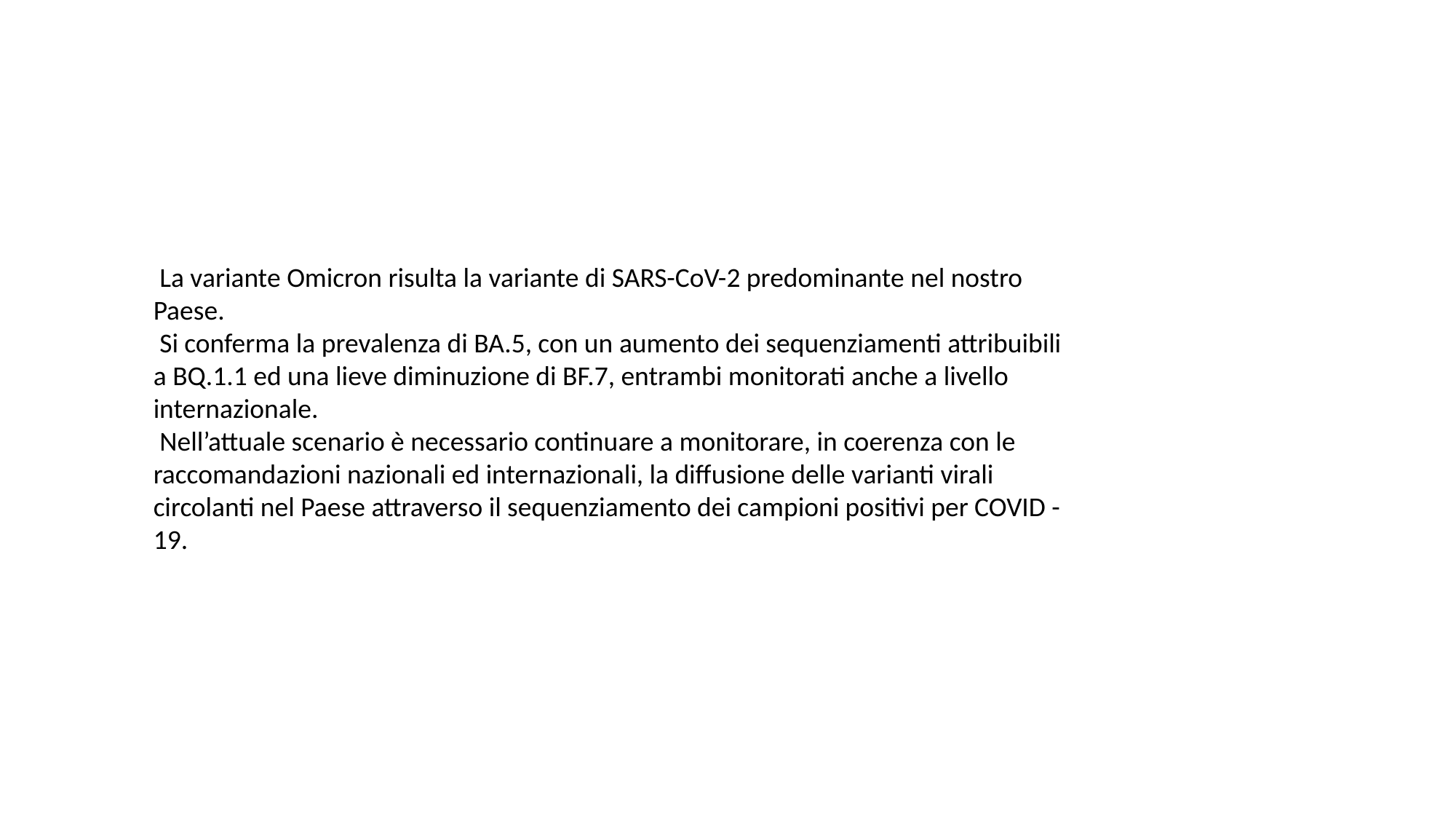

La variante Omicron risulta la variante di SARS-CoV-2 predominante nel nostro Paese.
 Si conferma la prevalenza di BA.5, con un aumento dei sequenziamenti attribuibili a BQ.1.1 ed una lieve diminuzione di BF.7, entrambi monitorati anche a livello internazionale.
 Nell’attuale scenario è necessario continuare a monitorare, in coerenza con le raccomandazioni nazionali ed internazionali, la diffusione delle varianti virali circolanti nel Paese attraverso il sequenziamento dei campioni positivi per COVID -19.